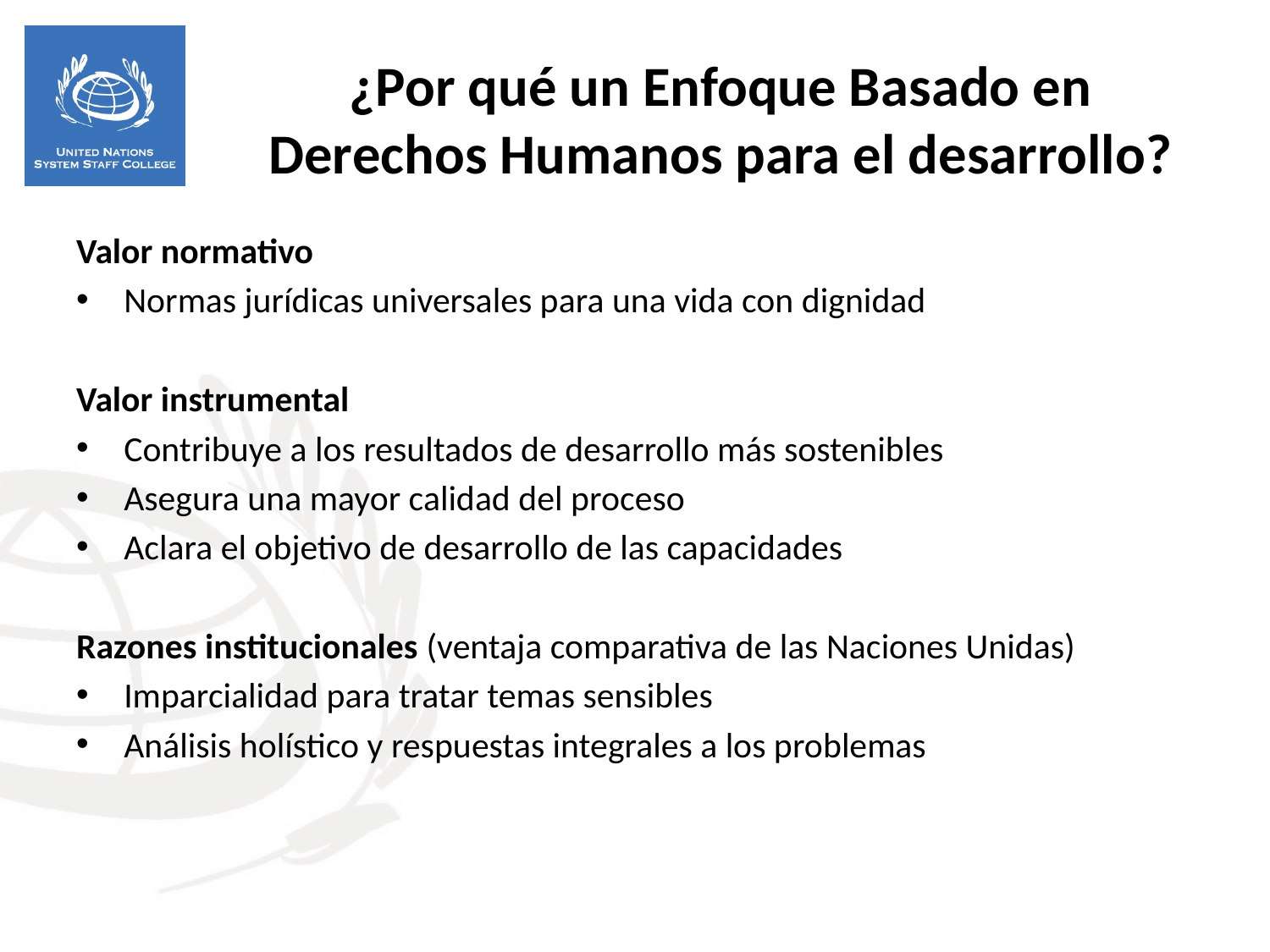

Valor normativo
Normas jurídicas universales para una vida con dignidad

Valor instrumental
Contribuye a los resultados de desarrollo más sostenibles
Asegura una mayor calidad del proceso
Aclara el objetivo de desarrollo de las capacidades

Razones institucionales (ventaja comparativa de las Naciones Unidas)
Imparcialidad para tratar temas sensibles
Análisis holístico y respuestas integrales a los problemas
¿Por qué un Enfoque Basado en Derechos Humanos para el desarrollo?